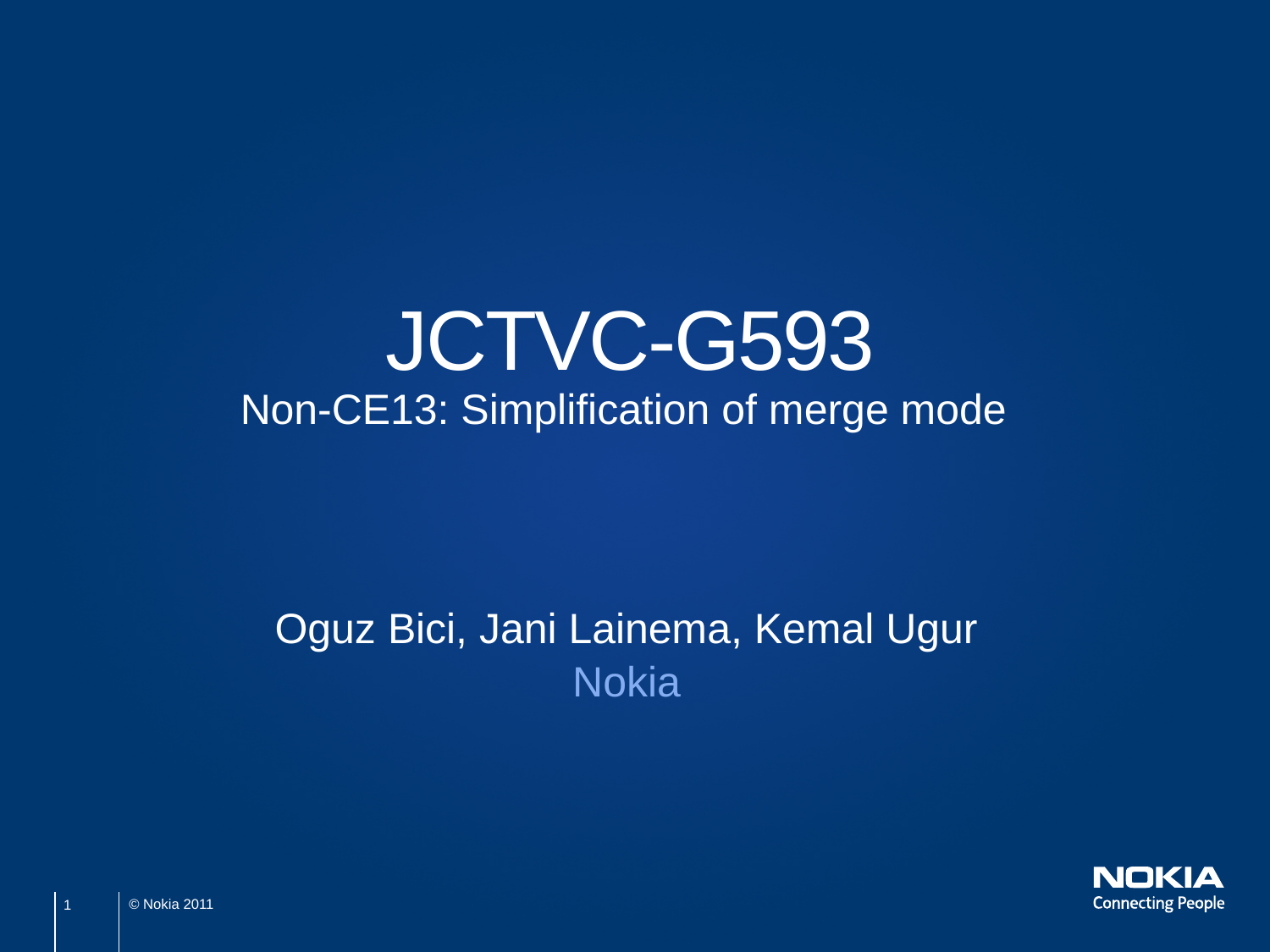

# JCTVC-G593
Non-CE13: Simplification of merge mode
Oguz Bici, Jani Lainema, Kemal Ugur
Nokia
© Nokia 2011
1